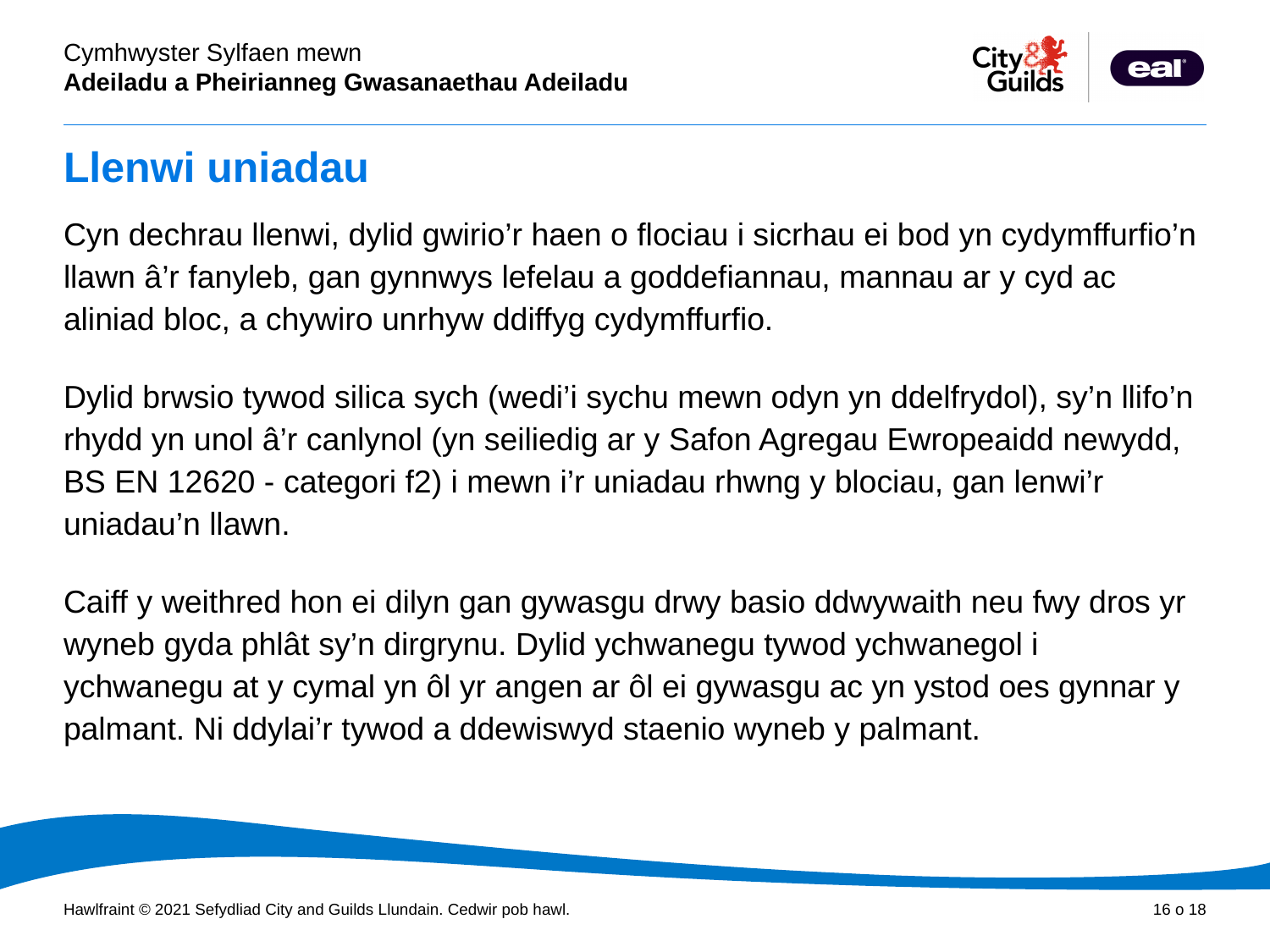

# Llenwi uniadau
Cyn dechrau llenwi, dylid gwirio’r haen o flociau i sicrhau ei bod yn cydymffurfio’n llawn â’r fanyleb, gan gynnwys lefelau a goddefiannau, mannau ar y cyd ac aliniad bloc, a chywiro unrhyw ddiffyg cydymffurfio.
Dylid brwsio tywod silica sych (wedi’i sychu mewn odyn yn ddelfrydol), sy’n llifo’n rhydd yn unol â’r canlynol (yn seiliedig ar y Safon Agregau Ewropeaidd newydd, BS EN 12620 - categori f2) i mewn i’r uniadau rhwng y blociau, gan lenwi’r uniadau’n llawn.
Caiff y weithred hon ei dilyn gan gywasgu drwy basio ddwywaith neu fwy dros yr wyneb gyda phlât sy’n dirgrynu. Dylid ychwanegu tywod ychwanegol i ychwanegu at y cymal yn ôl yr angen ar ôl ei gywasgu ac yn ystod oes gynnar y palmant. Ni ddylai’r tywod a ddewiswyd staenio wyneb y palmant.